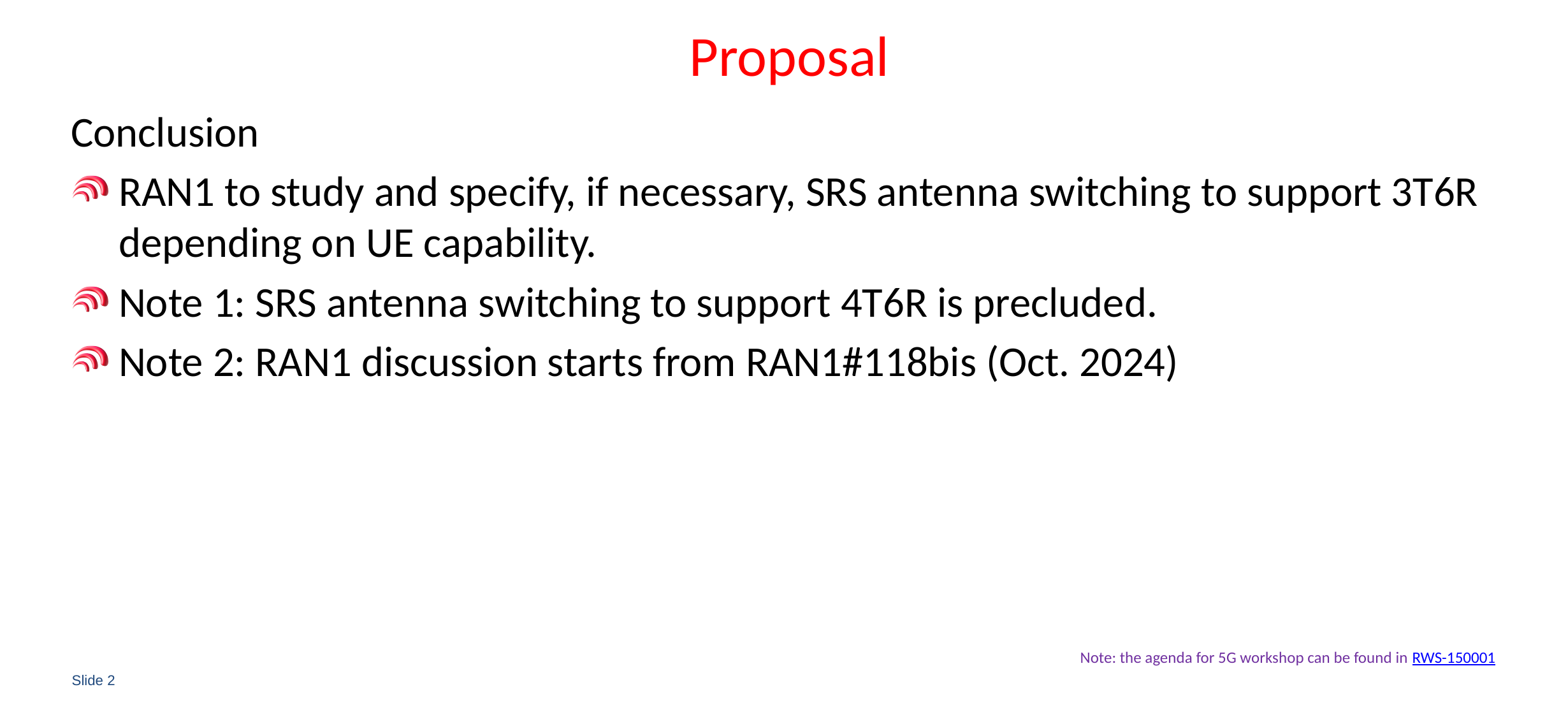

# Proposal
Conclusion
RAN1 to study and specify, if necessary, SRS antenna switching to support 3T6R depending on UE capability.
Note 1: SRS antenna switching to support 4T6R is precluded.
Note 2: RAN1 discussion starts from RAN1#118bis (Oct. 2024)

Note: the agenda for 5G workshop can be found in RWS-150001